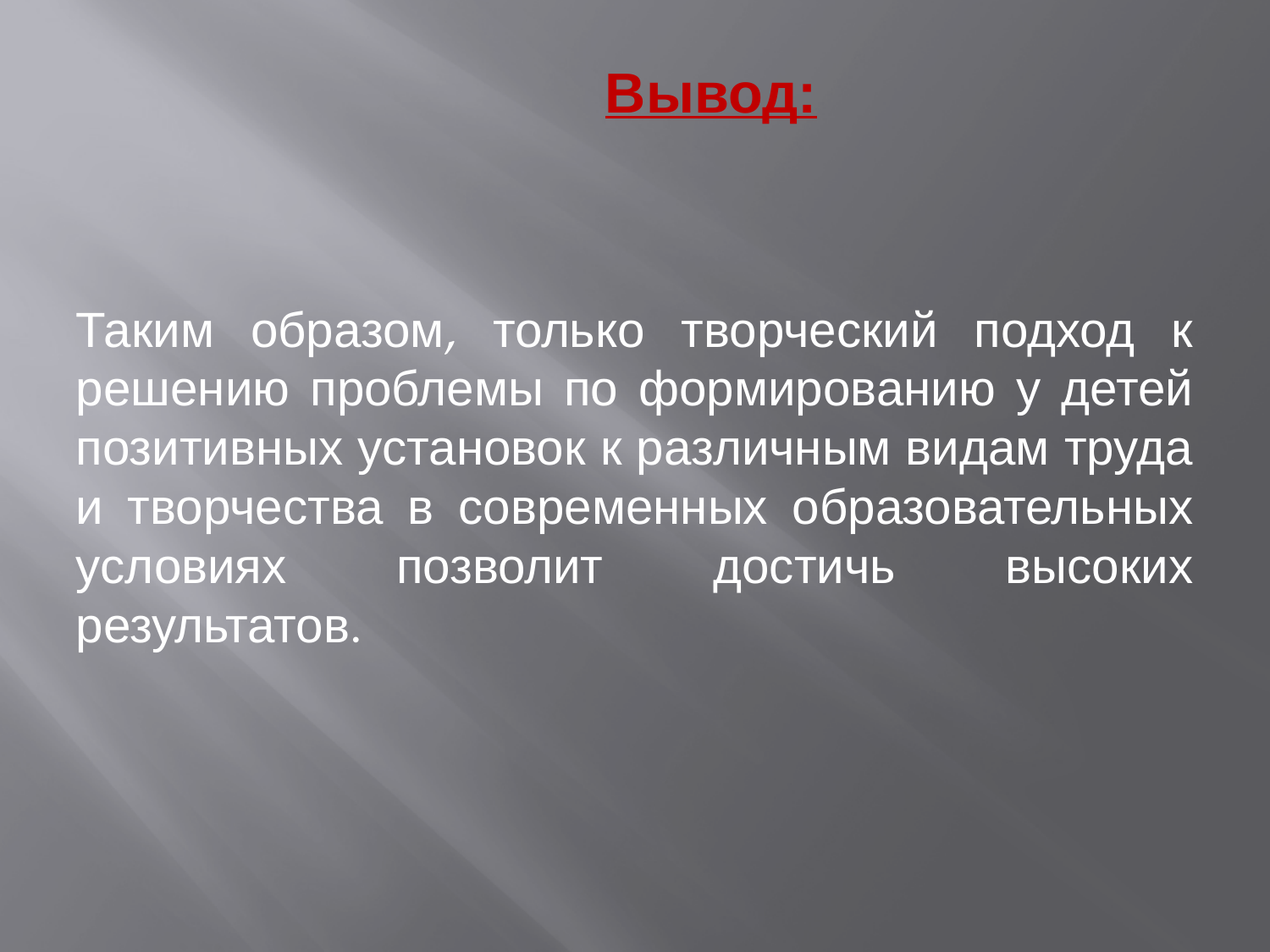

# Вывод:

Таким образом, только творческий подход к решению проблемы по формированию у детей позитивных установок к различным видам труда и творчества в современных образовательных условиях позволит достичь высоких результатов.